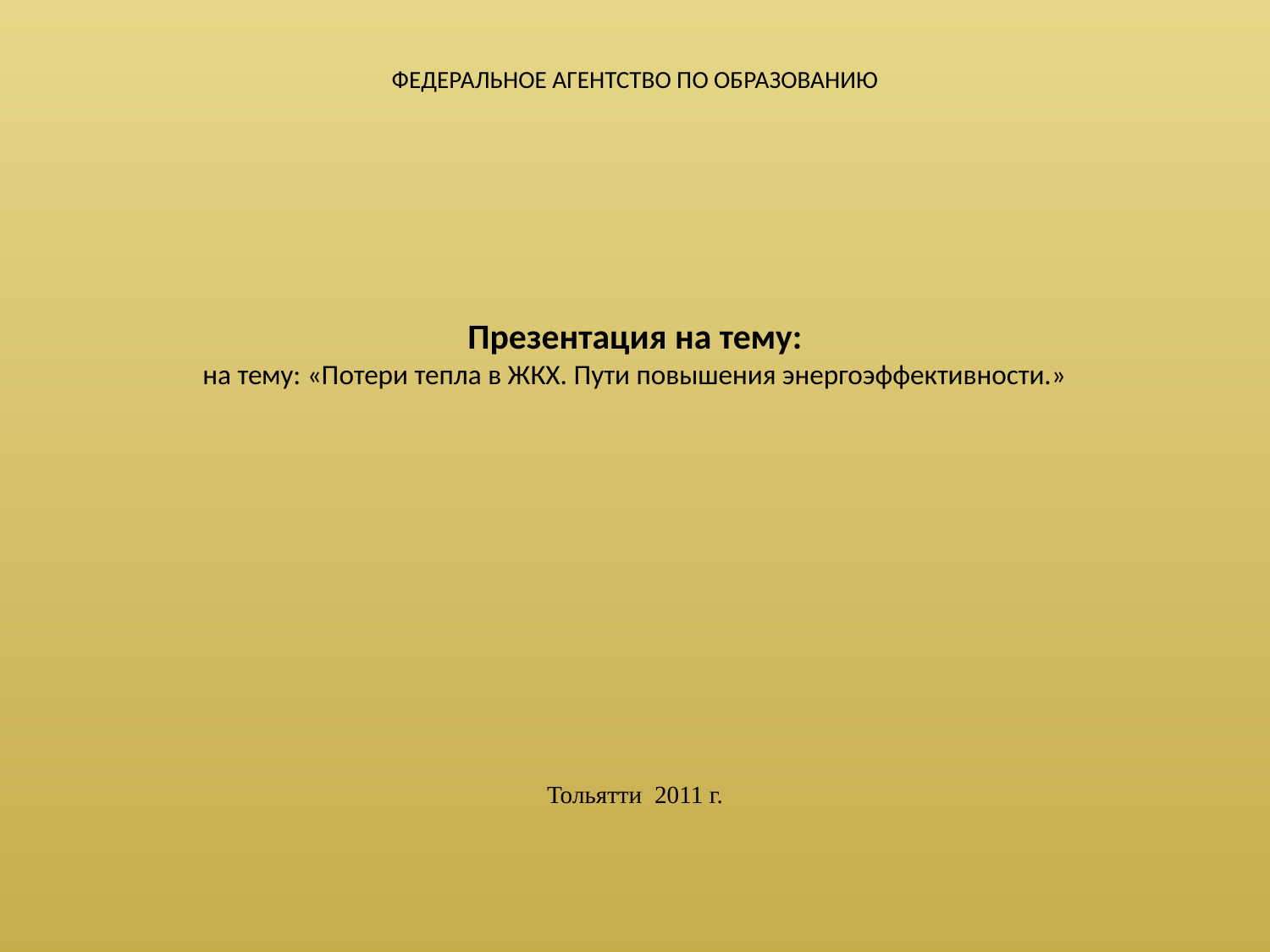

# ФЕДЕРАЛЬНОЕ АГЕНТСТВО ПО ОБРАЗОВАНИЮ
Презентация на тему:
на тему: «Потери тепла в ЖКХ. Пути повышения энергоэффективности.»

Тольятти  2011 г.